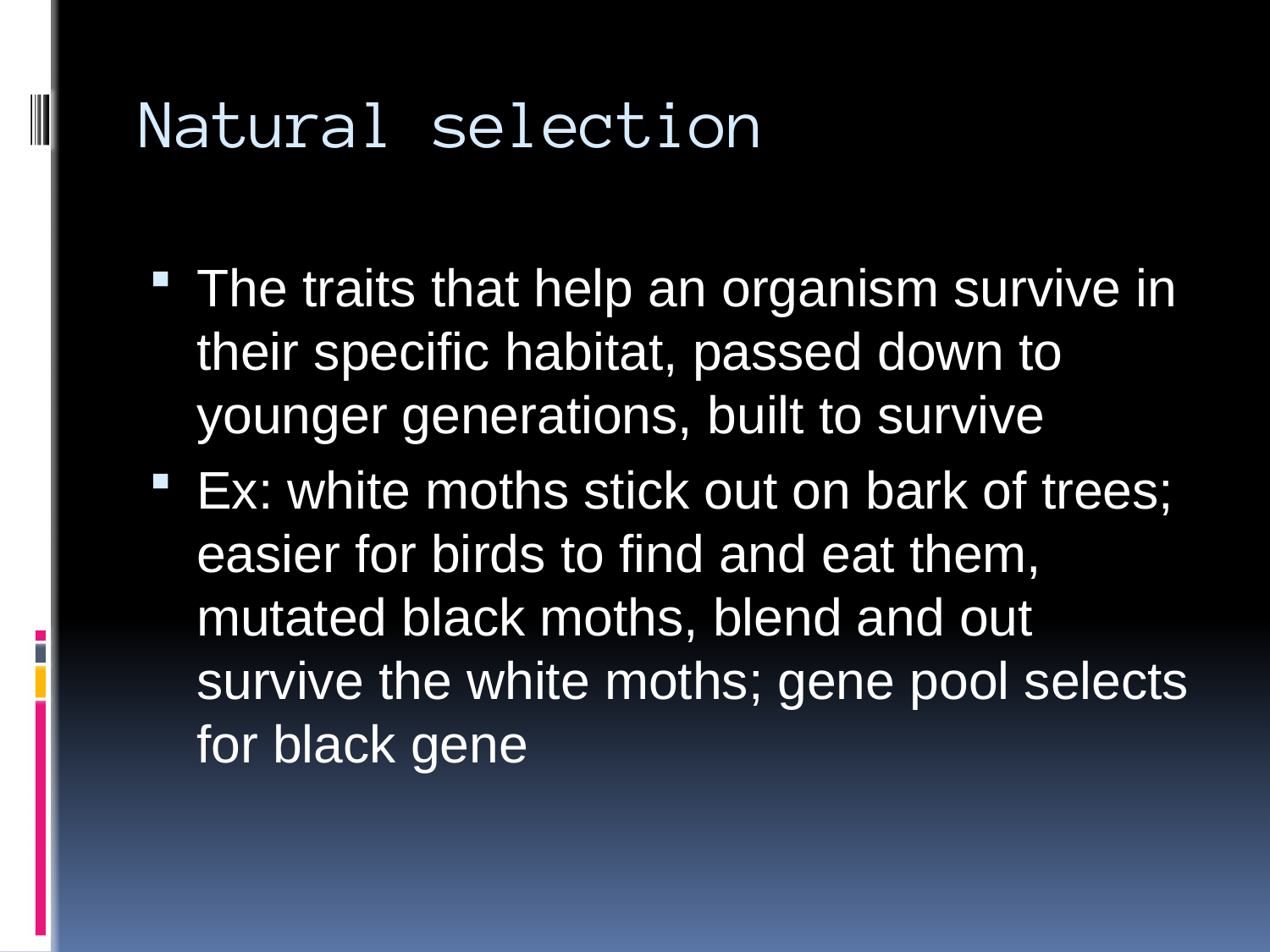

# Natural selection
The traits that help an organism survive in their specific habitat, passed down to younger generations, built to survive
Ex: white moths stick out on bark of trees; easier for birds to find and eat them, mutated black moths, blend and out survive the white moths; gene pool selects for black gene